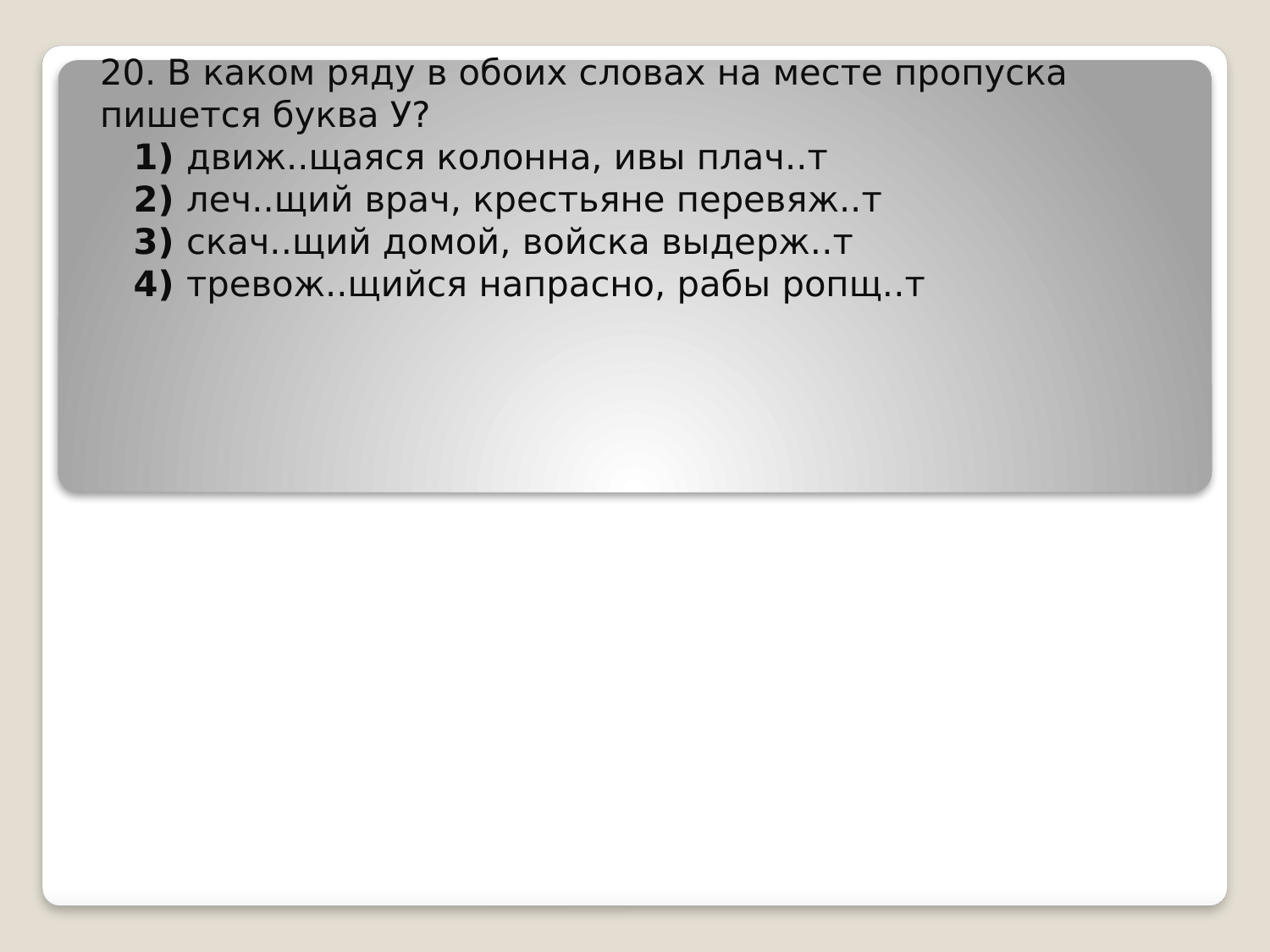

20. В каком ряду в обоих словах на месте пропуска пишется буква У?
   1) движ..щаяся колонна, ивы плач..т
   2) леч..щий врач, крестьяне перевяж..т
   3) скач..щий домой, войска выдерж..т
   4) тревож..щийся напрасно, рабы ропщ..т